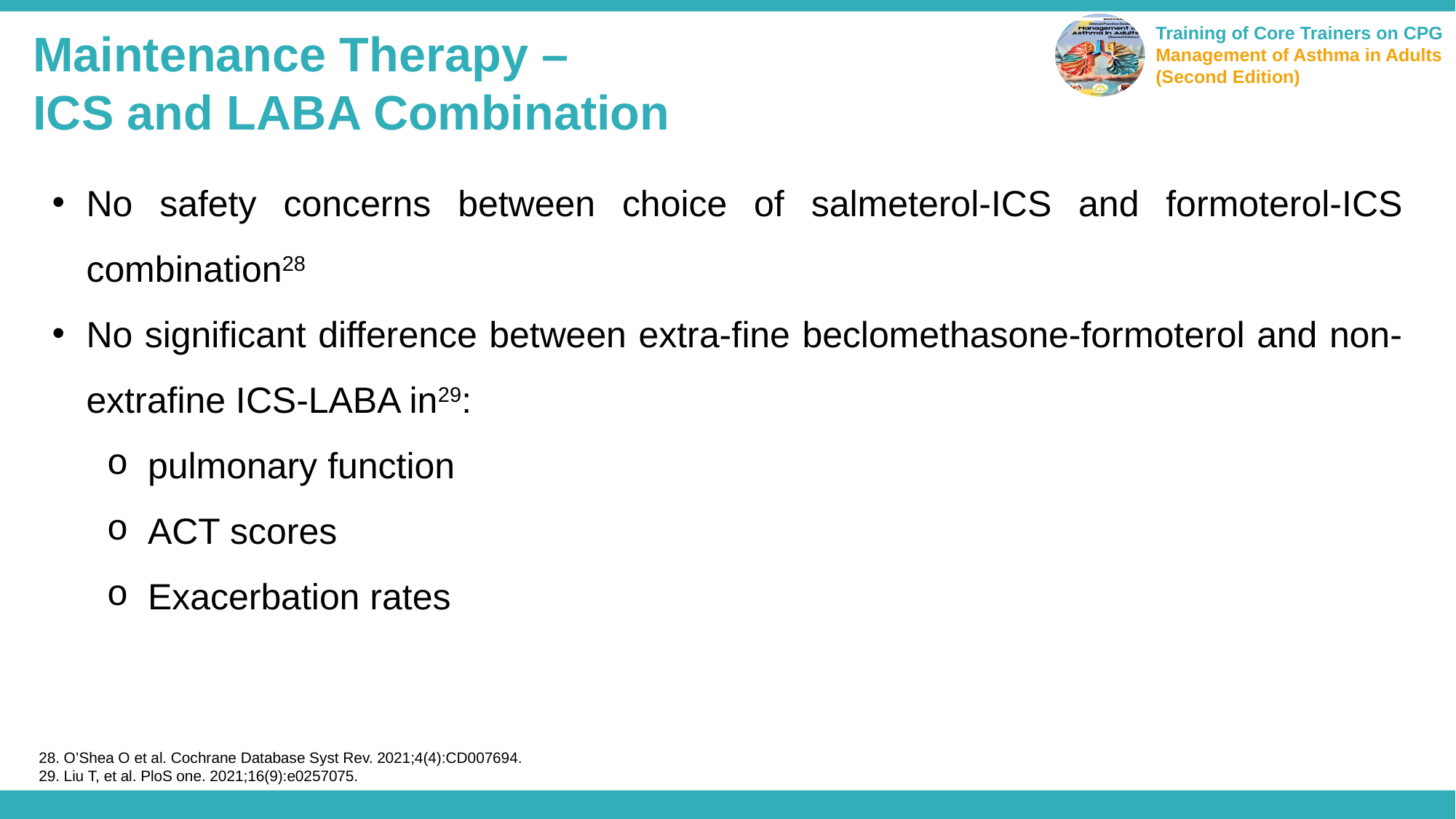

Maintenance Therapy –
ICS and LABA Combination
No safety concerns between choice of salmeterol-ICS and formoterol-ICS combination28
No significant difference between extra-fine beclomethasone-formoterol and non-extrafine ICS-LABA in29:
pulmonary function
ACT scores
Exacerbation rates
28. O’Shea O et al. Cochrane Database Syst Rev. 2021;4(4):CD007694.
29. Liu T, et al. PloS one. 2021;16(9):e0257075.